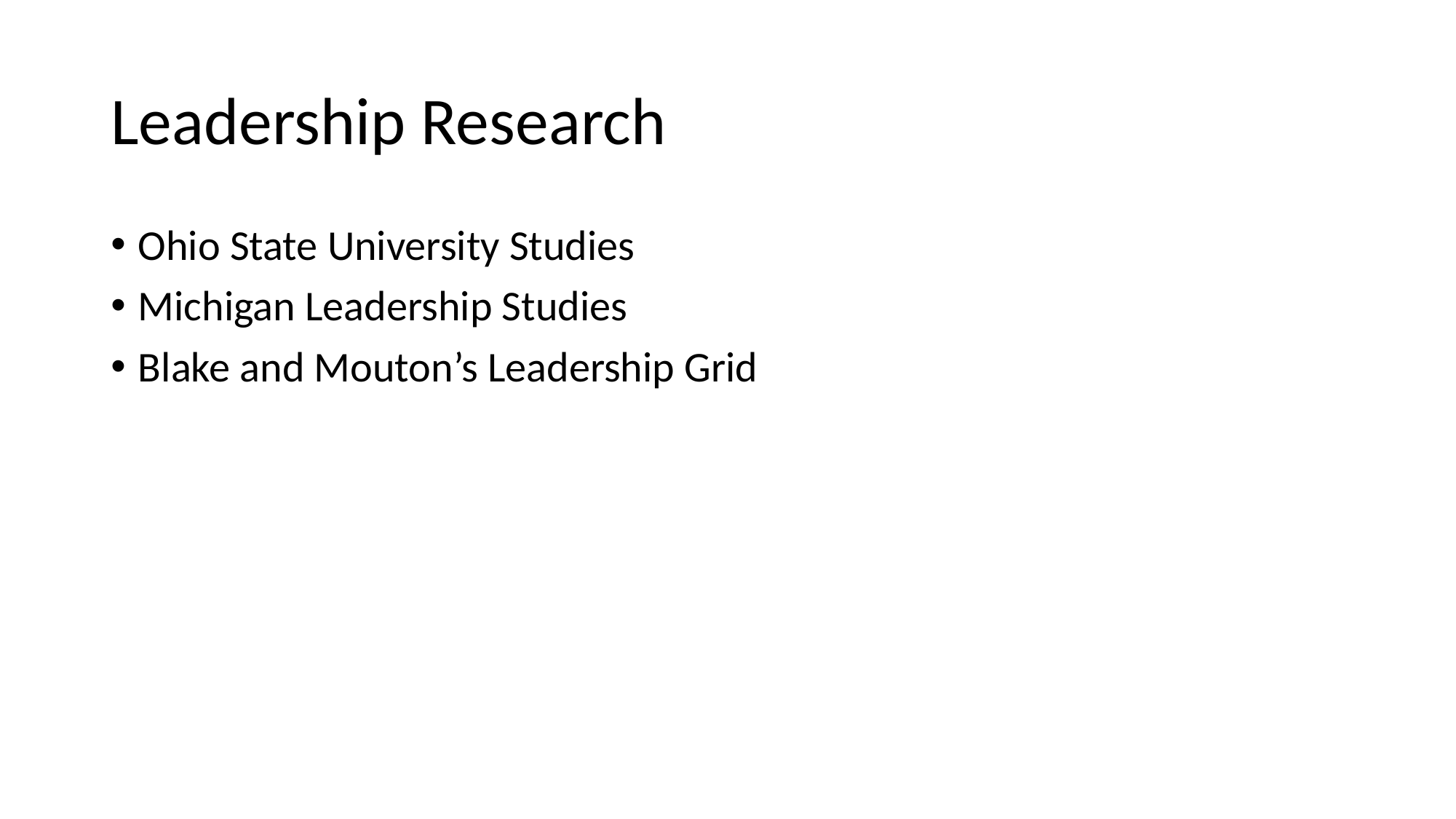

# Leadership Research
Ohio State University Studies
Michigan Leadership Studies
Blake and Mouton’s Leadership Grid